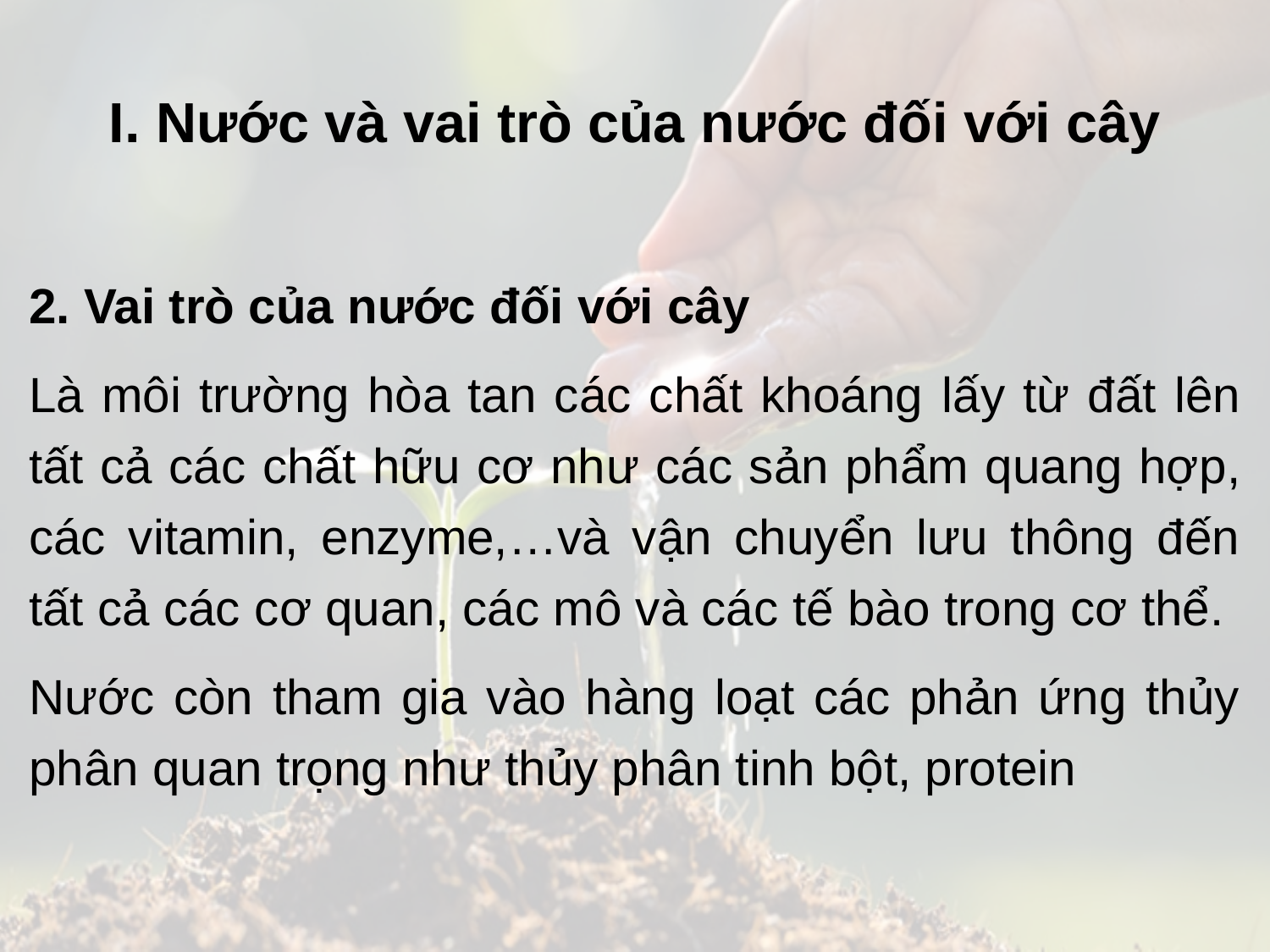

# I. Nước và vai trò của nước đối với cây
2. Vai trò của nước đối với cây
Là môi trường hòa tan các chất khoáng lấy từ đất lên tất cả các chất hữu cơ như các sản phẩm quang hợp, các vitamin, enzyme,…và vận chuyển lưu thông đến tất cả các cơ quan, các mô và các tế bào trong cơ thể.
Nước còn tham gia vào hàng loạt các phản ứng thủy phân quan trọng như thủy phân tinh bột, protein

6